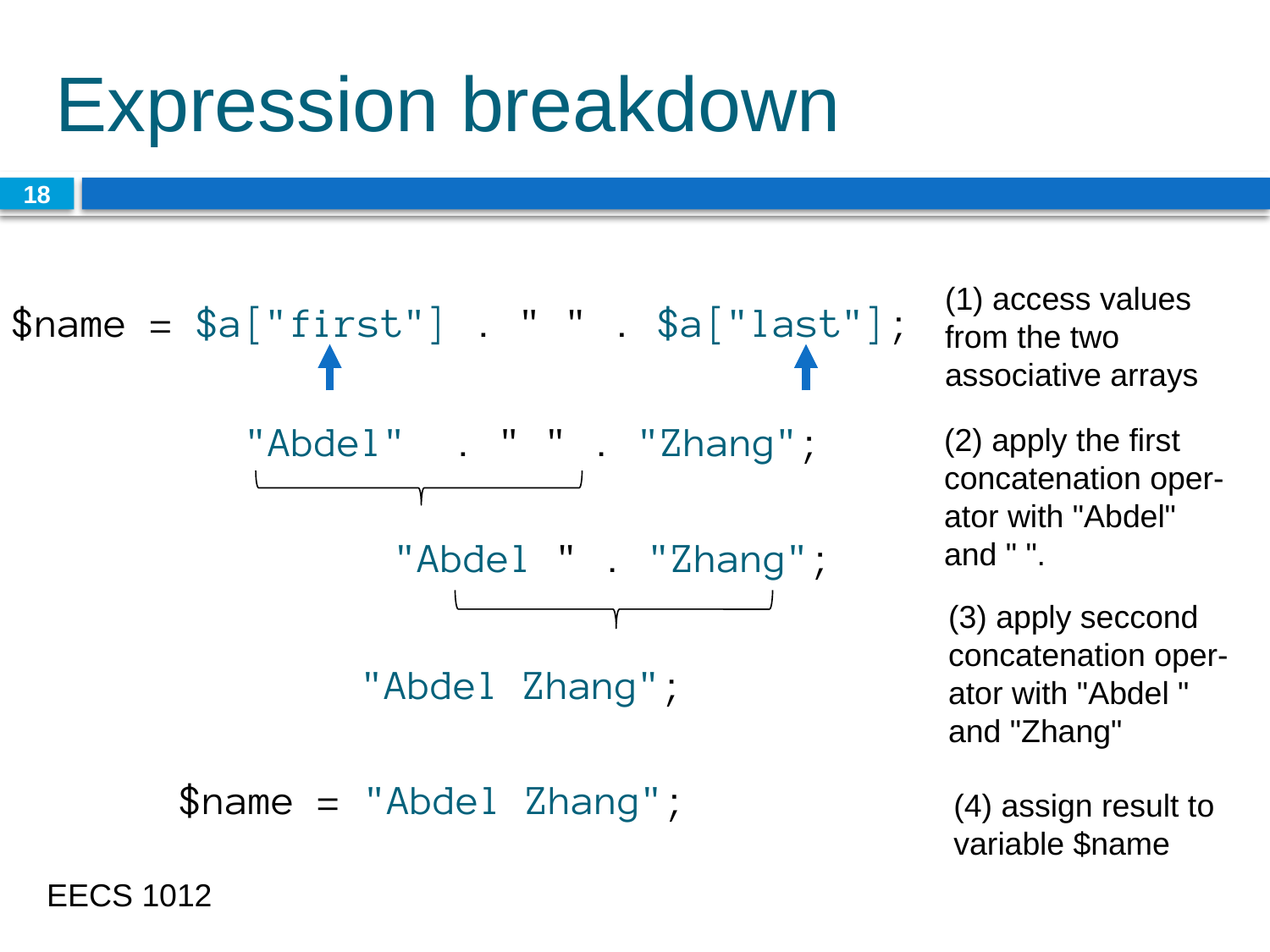

# Expression breakdown
18
(1) access values
from the two
associative arrays
$name = $a["first"] . " " . $a["last"];

"Abdel"  . " " . "Zhang";
(2) apply the first
concatenation oper-
ator with "Abdel"
and " ".

"Abdel " . "Zhang";
(3) apply seccond
concatenation oper-
ator with "Abdel "
and "Zhang"
"Abdel Zhang";
$name = "Abdel Zhang";
(4) assign result to
variable $name
EECS 1012